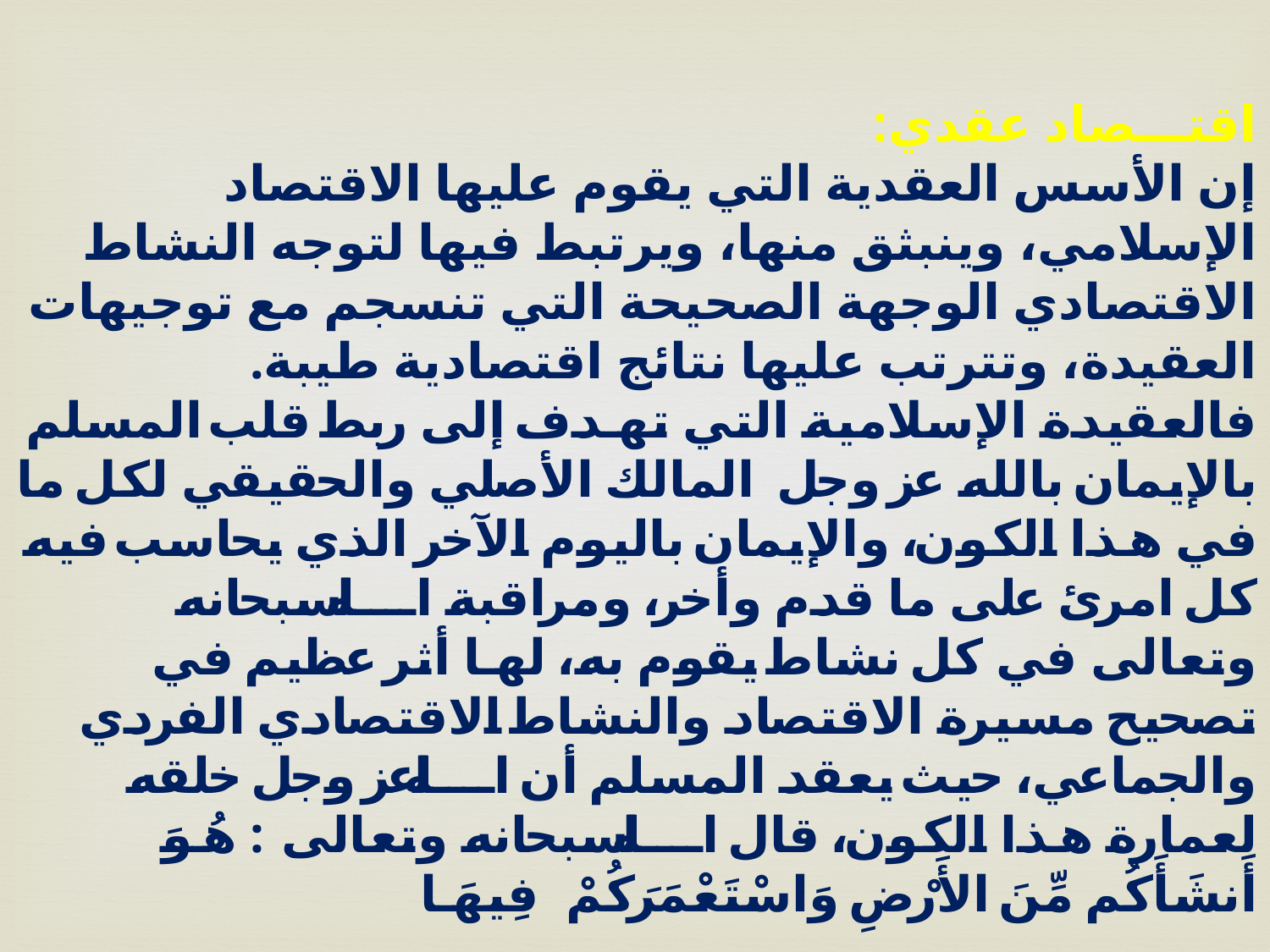

اقتـــصاد عقدي:
إن الأسس العقدية التي يقوم عليها الاقتصاد الإسلامي، وينبثق منها، ويرتبط فيها لتوجه النشاط الاقتصادي الوجهة الصحيحة التي تنسجم مع توجيهات العقيدة، وتترتب عليها نتائج اقتصادية طيبة.
فالعقيدة الإسلامية التي تهدف إلى ربط قلب المسلم بالإيمان بالله عز وجل  المالك الأصلي والحقيقي لكل ما في هذا الكون، والإيمان باليوم الآخر الذي يحاسب فيه كل امرئ على ما قدم وأخر، ومراقبة الله سبحانه وتعالى في كل نشاط يقوم به، لها أثر عظيم في تصحيح مسيرة الاقتصاد والنشاط الاقتصادي الفردي والجماعي، حيث يعقد المسلم أن الله عز وجل خلقه لعمارة هذا الكون، قال الله سبحانه وتعالى: ﴿هُوَ أَنشَأَكُم مِّنَ الأَرْضِ وَاسْتَعْمَرَكُمْ فِيهَا﴾